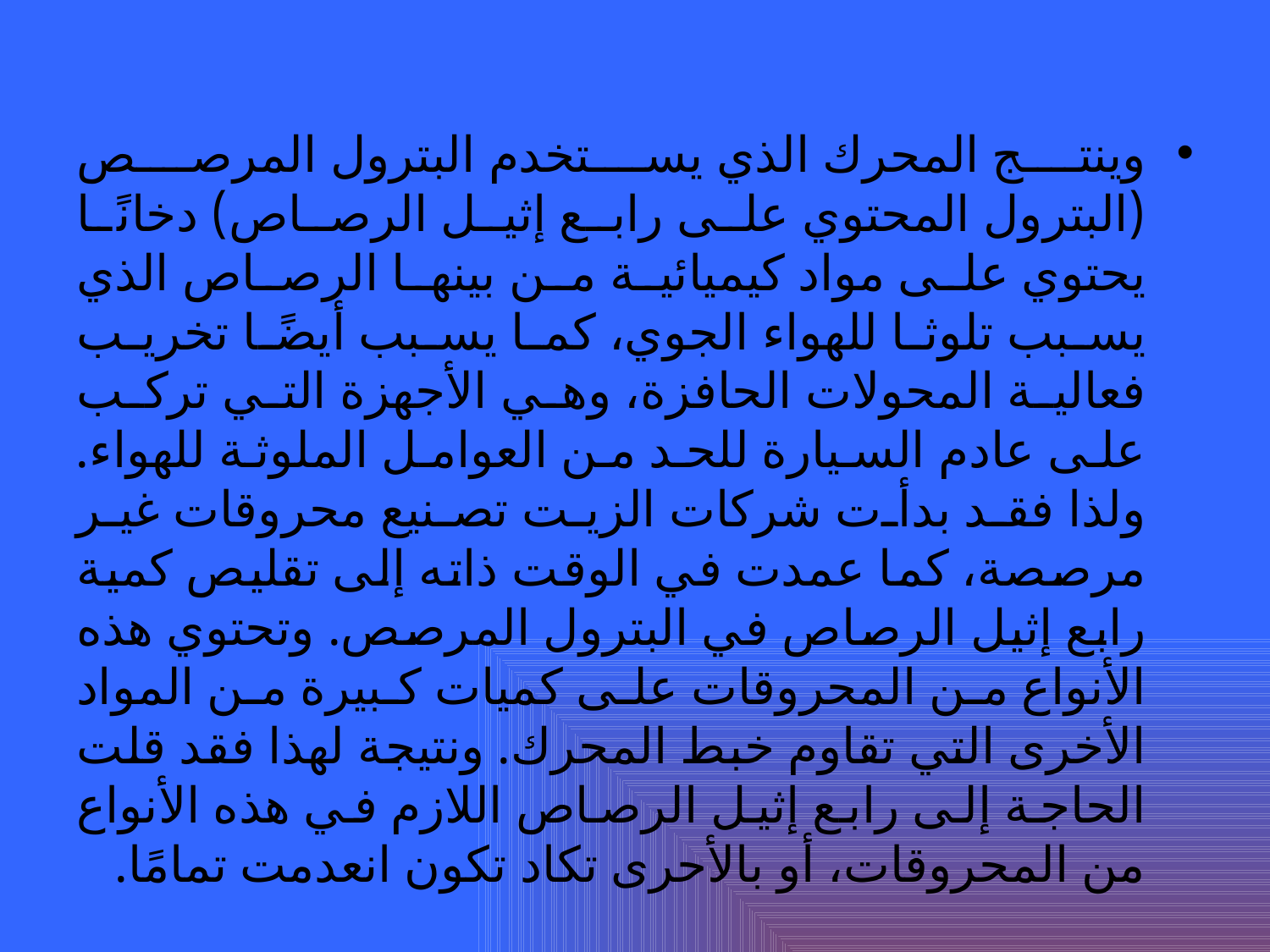

وينتج المحرك الذي يستخدم البترول المرصص (البترول المحتوي على رابع إثيل الرصاص) دخانًا يحتوي على مواد كيميائية من بينها الرصاص الذي يسبب تلوثا للهواء الجوي، كما يسبب أيضًا تخريب فعالية المحولات الحافزة، وهي الأجهزة التي تركب على عادم السيارة للحد من العوامل الملوثة للهواء. ولذا فقد بدأت شركات الزيت تصنيع محروقات غير مرصصة، كما عمدت في الوقت ذاته إلى تقليص كمية رابع إثيل الرصاص في البترول المرصص. وتحتوي هذه الأنواع من المحروقات على كميات كبيرة من المواد الأخرى التي تقاوم خبط المحرك. ونتيجة لهذا فقد قلت الحاجة إلى رابع إثيل الرصاص اللازم في هذه الأنواع من المحروقات، أو بالأحرى تكاد تكون انعدمت تمامًا.